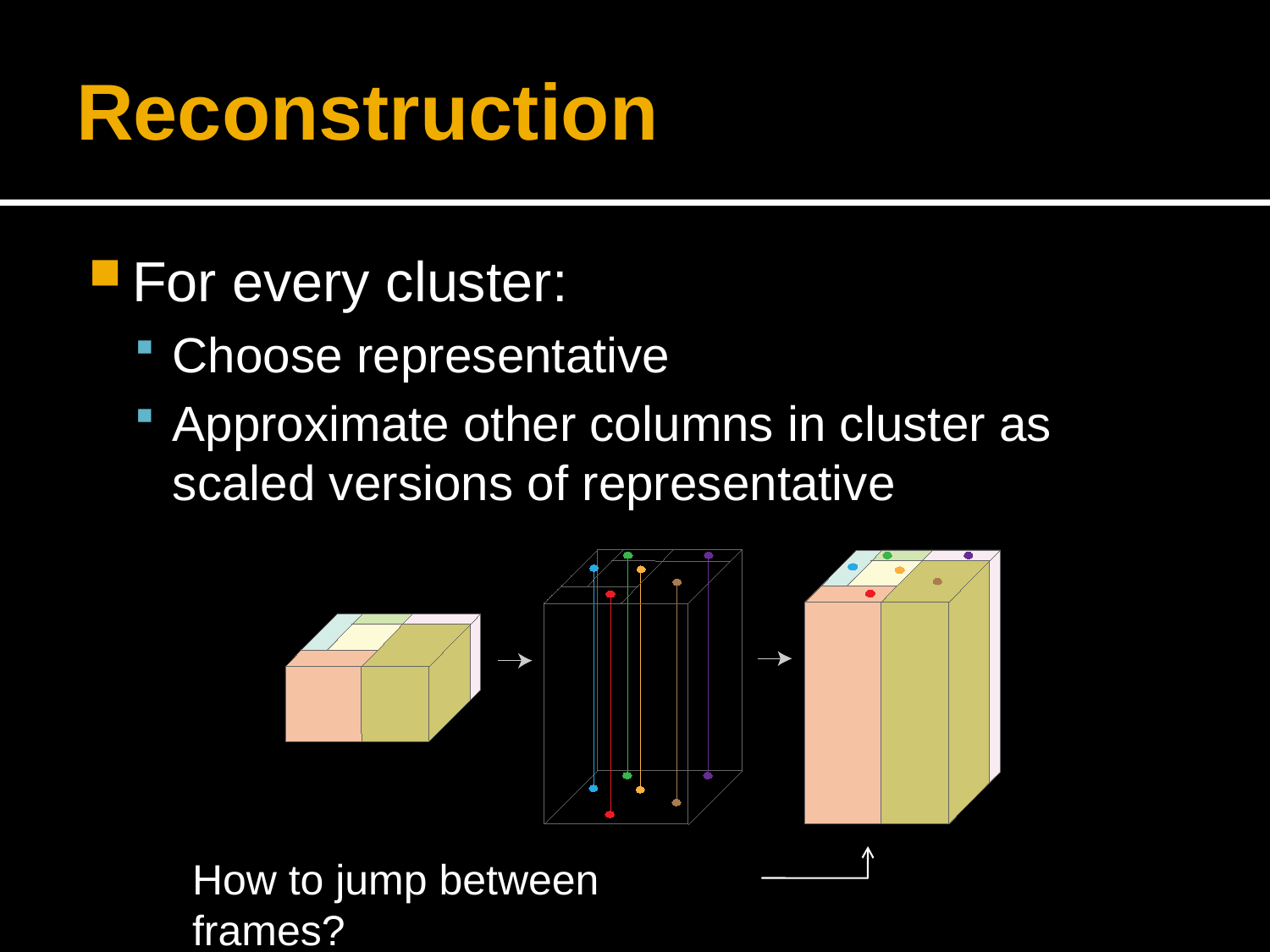

# Reconstruction
For every cluster:
Choose representative
Approximate other columns in cluster as scaled versions of representative

How to jump between frames?